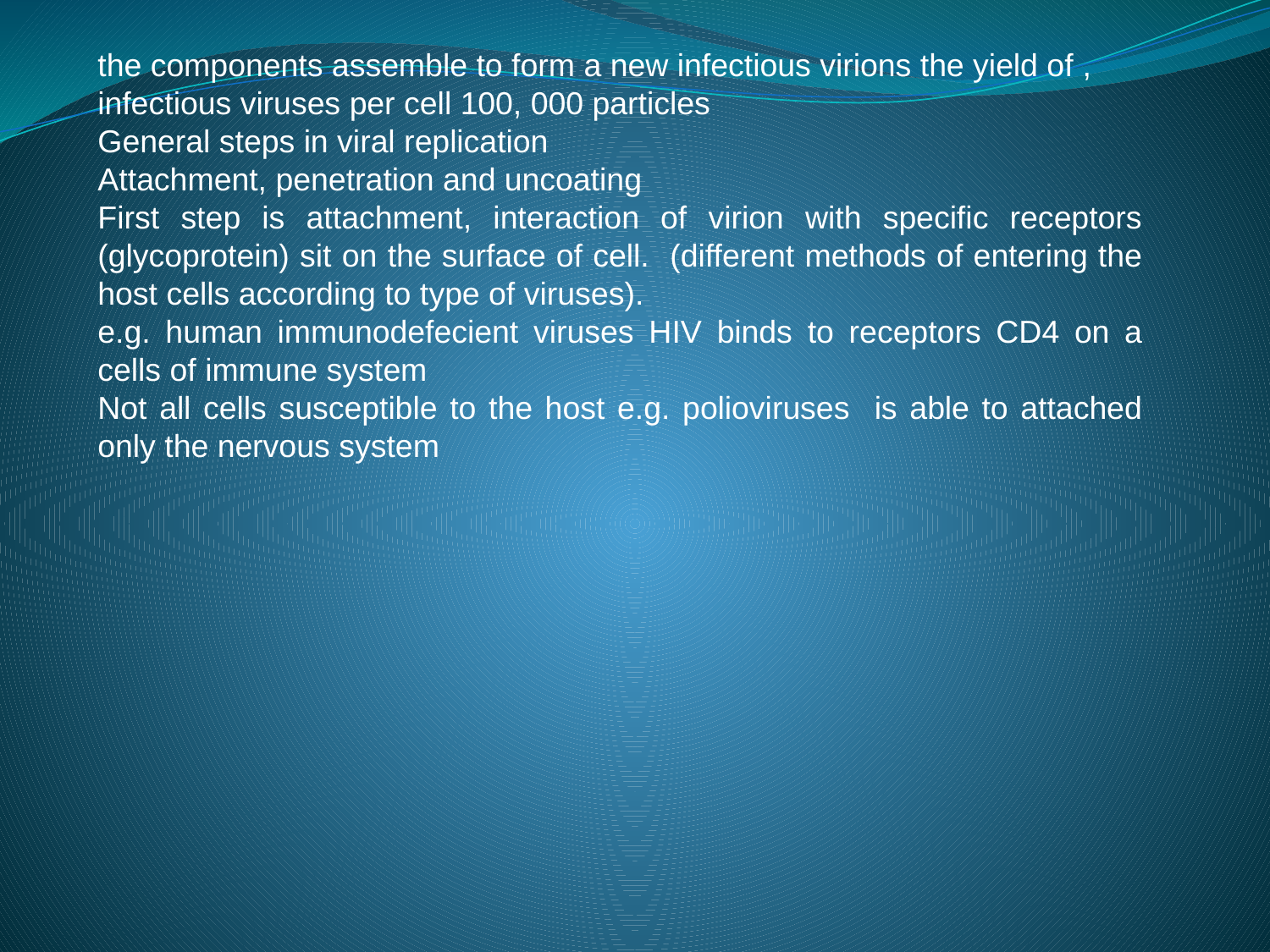

, the components assemble to form a new infectious virions the yield of infectious viruses per cell 100, 000 particles
General steps in viral replication
Attachment, penetration and uncoating
First step is attachment, interaction of virion with specific receptors (glycoprotein) sit on the surface of cell.  (different methods of entering the host cells according to type of viruses).
e.g. human immunodefecient viruses HIV binds to receptors CD4 on a cells of immune system
Not all cells susceptible to the host e.g. polioviruses  is able to attached only the nervous system